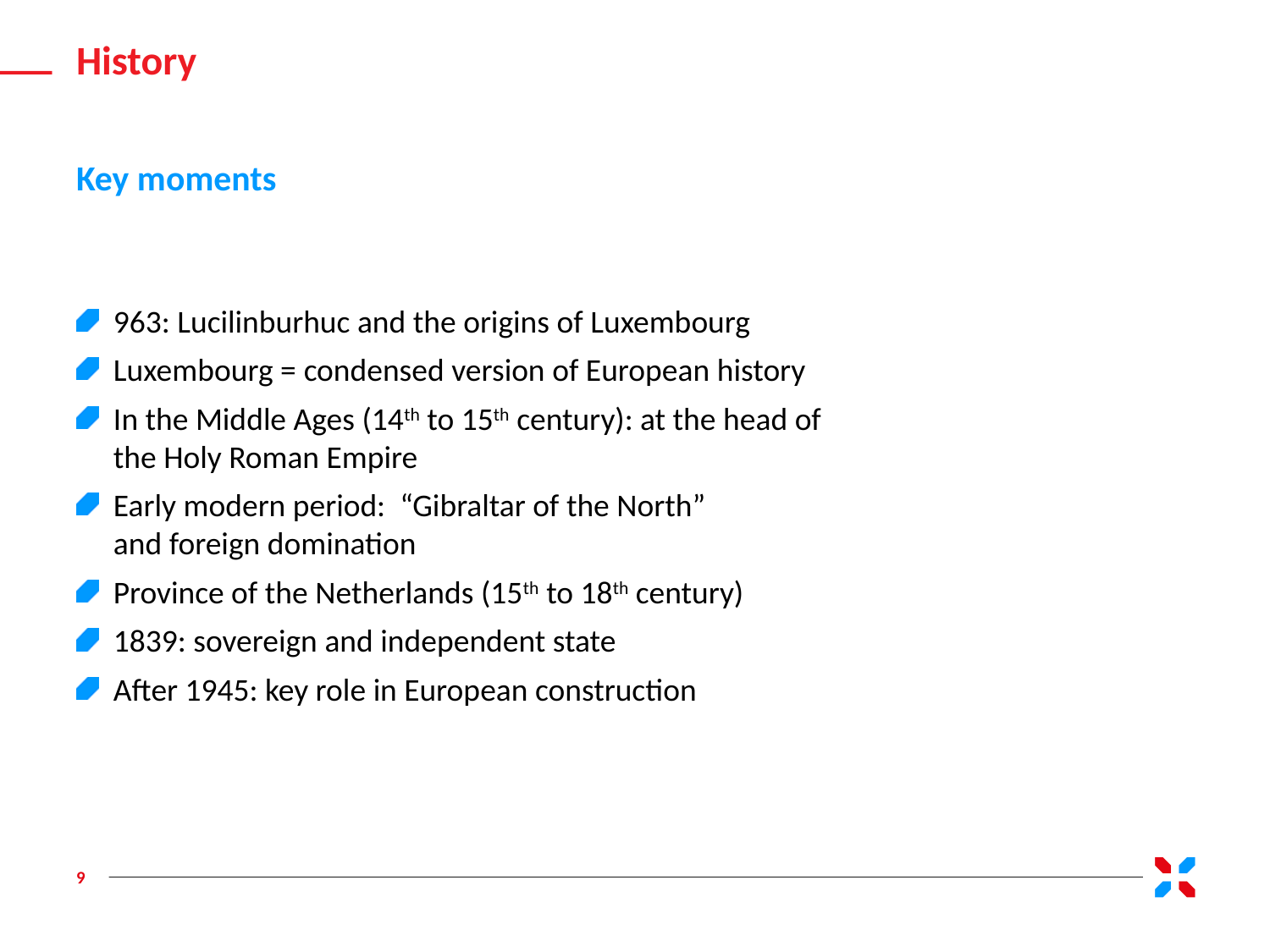

History
Key moments
963: Lucilinburhuc and the origins of Luxembourg
Luxembourg = condensed version of European history
In the Middle Ages (14th to 15th century): at the head of
the Holy Roman Empire
Early modern period:  “Gibraltar of the North”
and foreign domination
Province of the Netherlands (15th to 18th century)
1839: sovereign and independent state
After 1945: key role in European construction